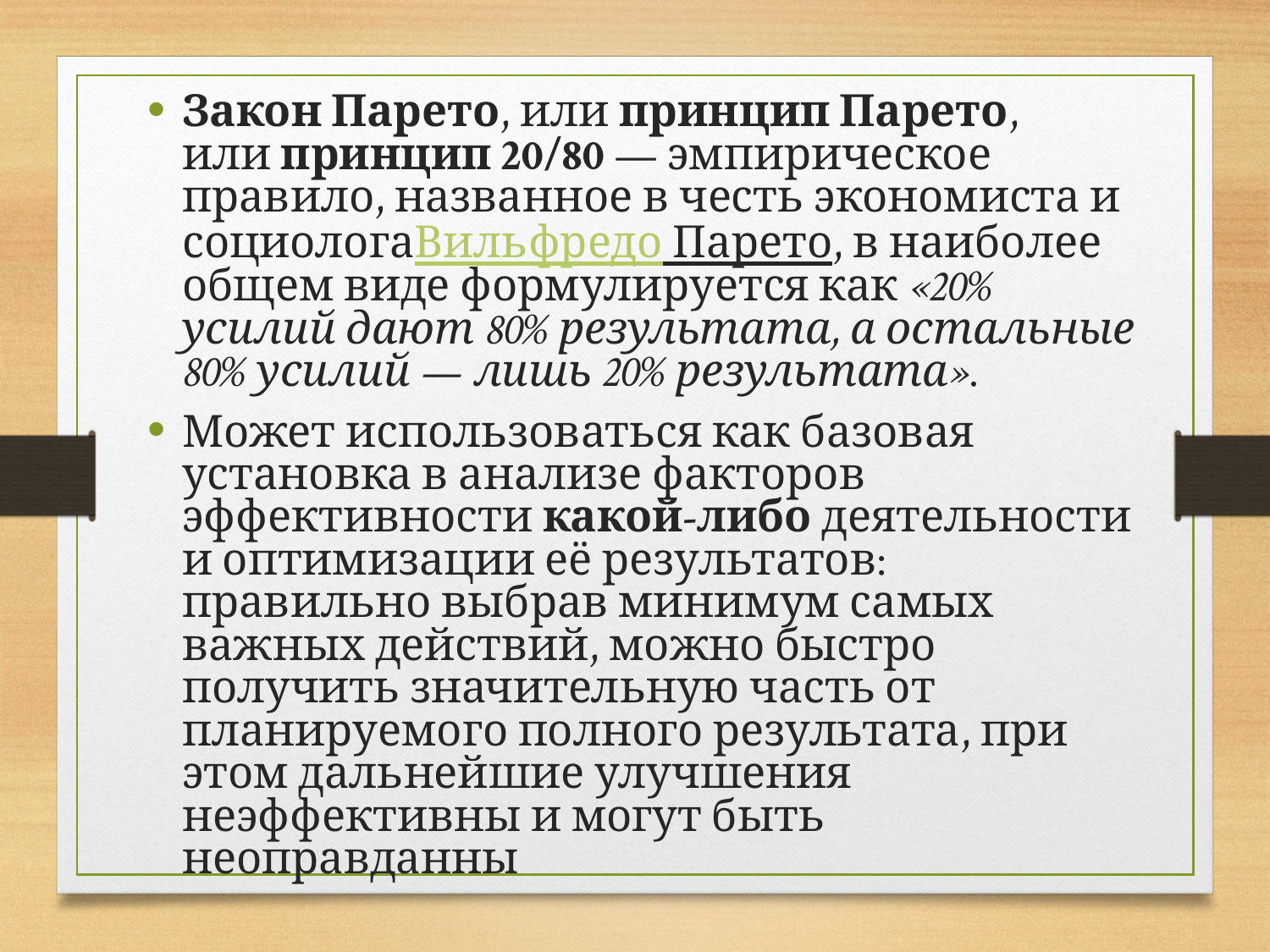

Закон Парето, или принцип Парето, или принцип 20/80 — эмпирическое правило, названное в честь экономиста и социологаВильфредо Парето, в наиболее общем виде формулируется как «20% усилий дают 80% результата, а остальные 80% усилий — лишь 20% результата».
Может использоваться как базовая установка в анализе факторов эффективности какой-либо деятельности и оптимизации её результатов: правильно выбрав минимум самых важных действий, можно быстро получить значительную часть от планируемого полного результата, при этом дальнейшие улучшения неэффективны и могут быть неоправданны